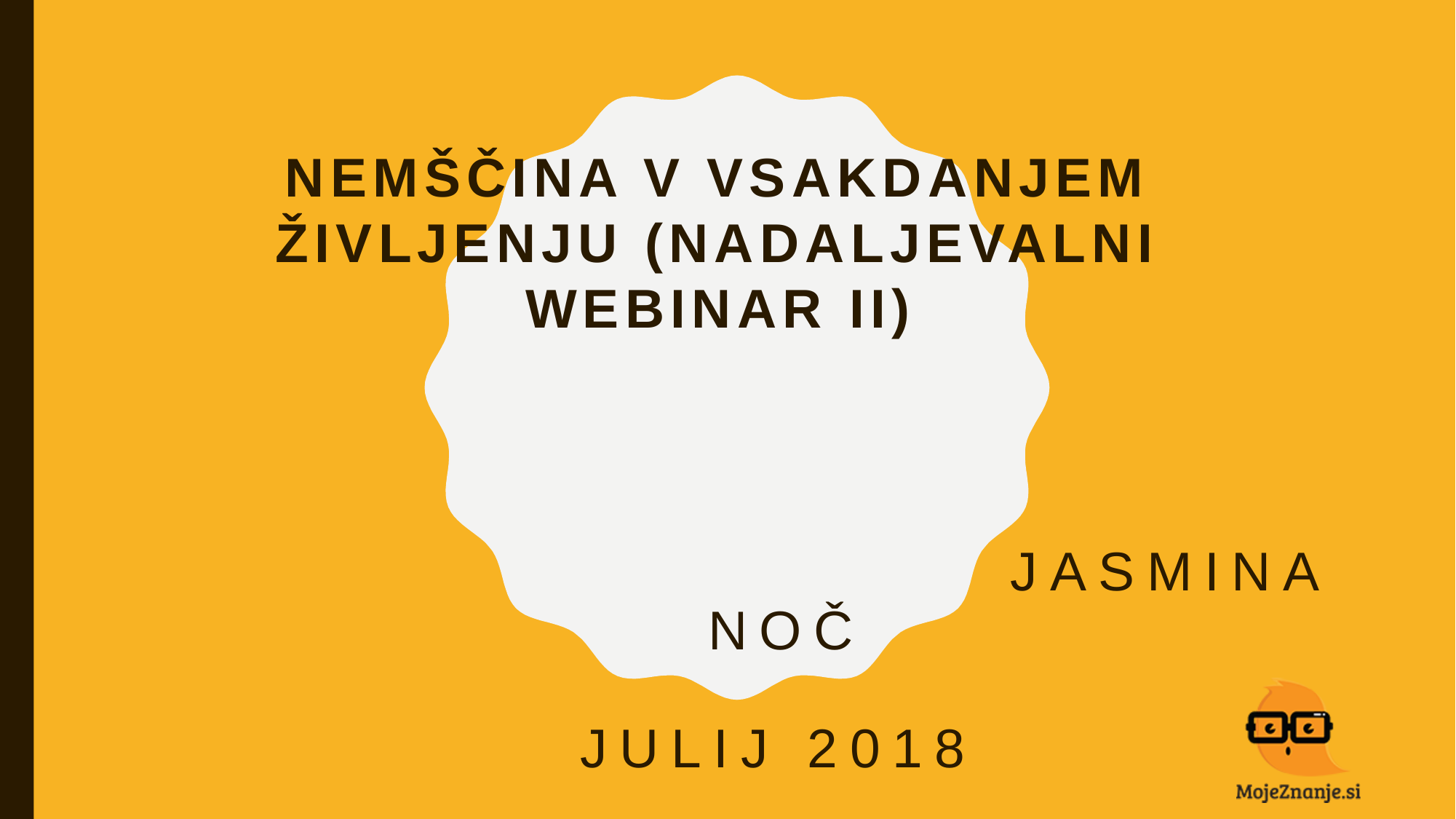

NEMŠČINA V VSAKDANJEM ŽIVLJENJU (NADALJEVALNI WEBINAR iI)
# JASMINA NOČ julij 2018